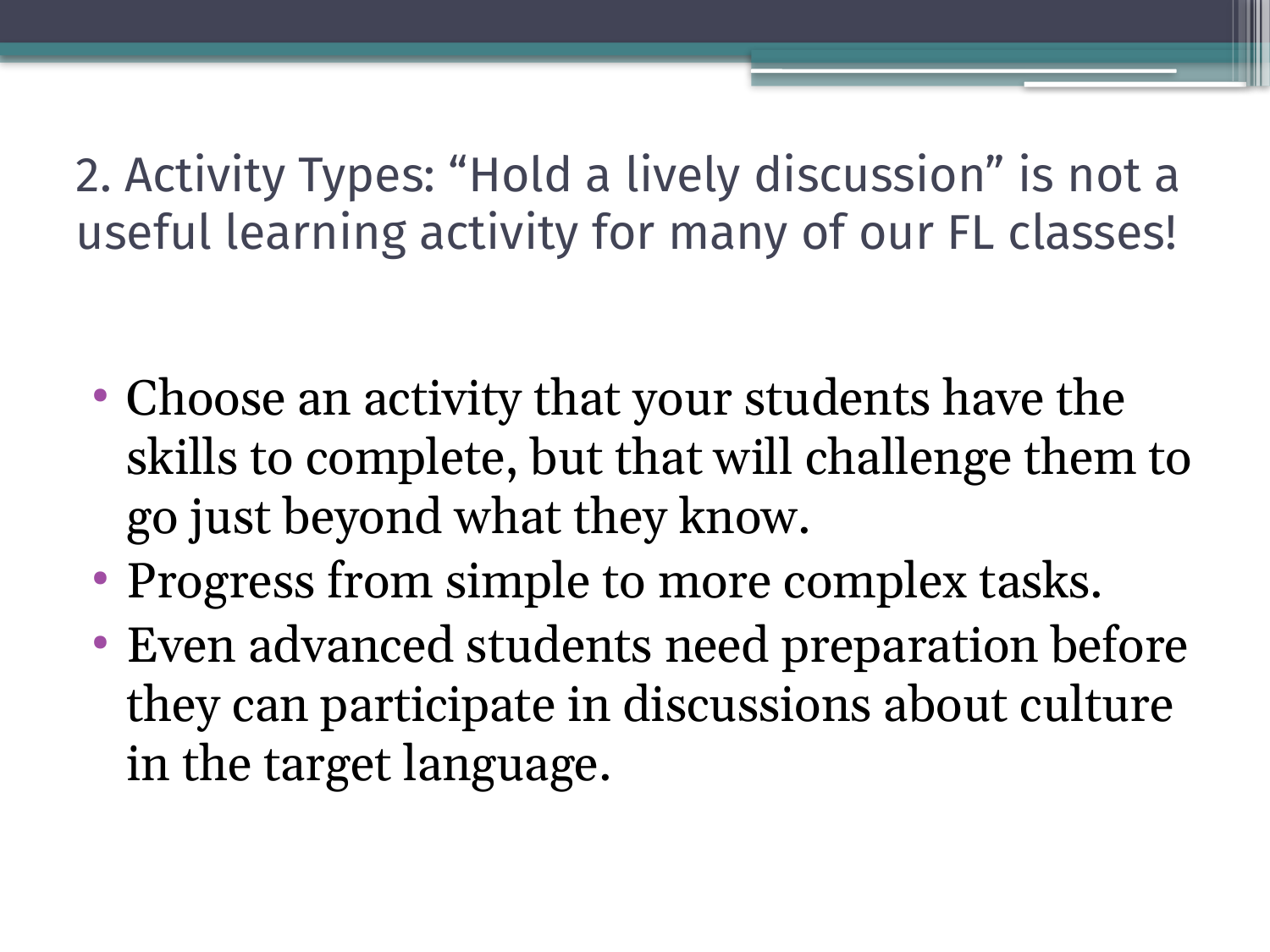

# 2. Activity Types: “Hold a lively discussion” is not a useful learning activity for many of our FL classes!
Choose an activity that your students have the skills to complete, but that will challenge them to go just beyond what they know.
Progress from simple to more complex tasks.
Even advanced students need preparation before they can participate in discussions about culture in the target language.